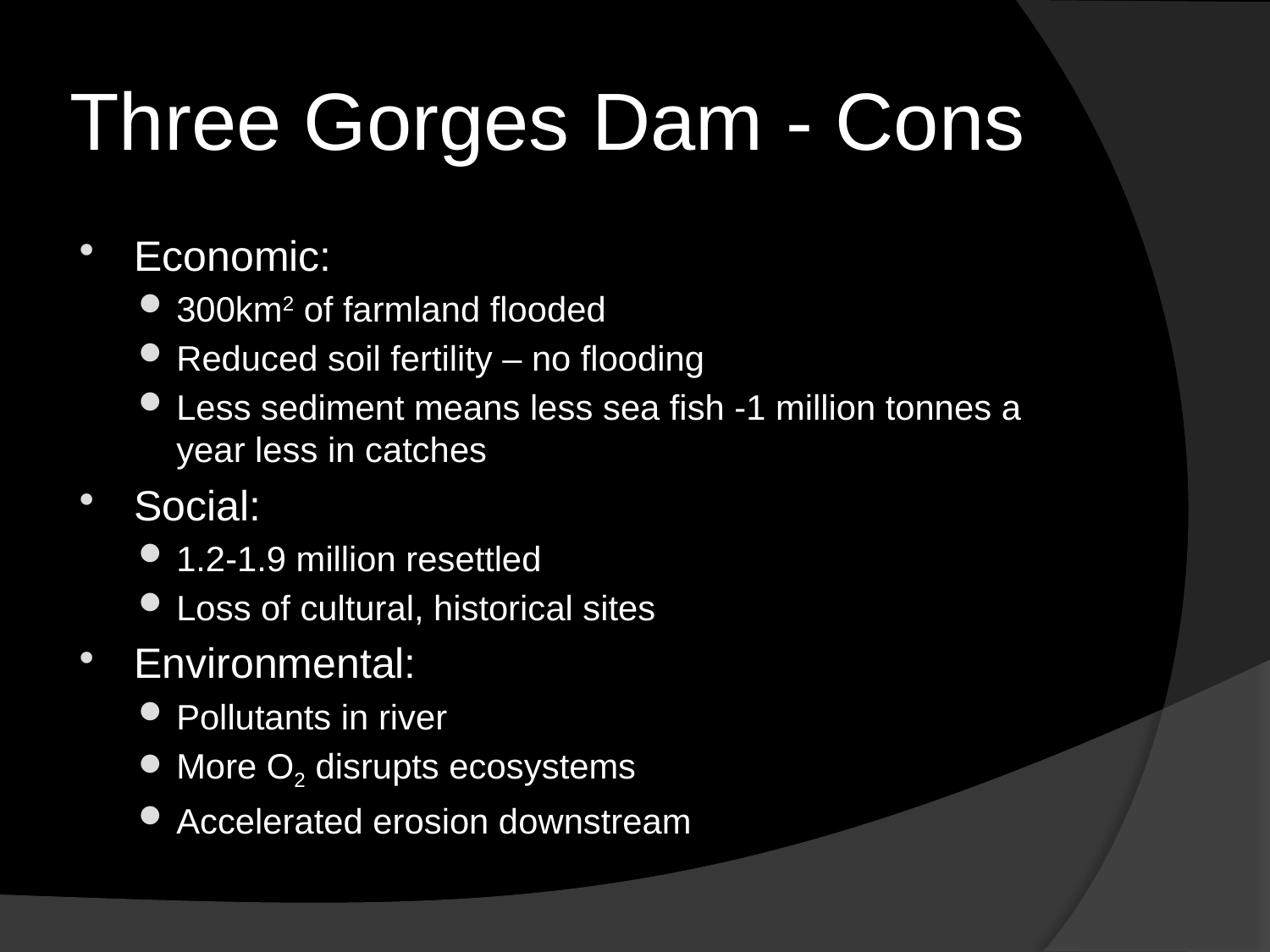

# Three Gorges Dam - Cons
Economic:
300km2 of farmland flooded
Reduced soil fertility – no flooding
Less sediment means less sea fish -1 million tonnes a year less in catches
Social:
1.2-1.9 million resettled
Loss of cultural, historical sites
Environmental:
Pollutants in river
More O2 disrupts ecosystems
Accelerated erosion downstream